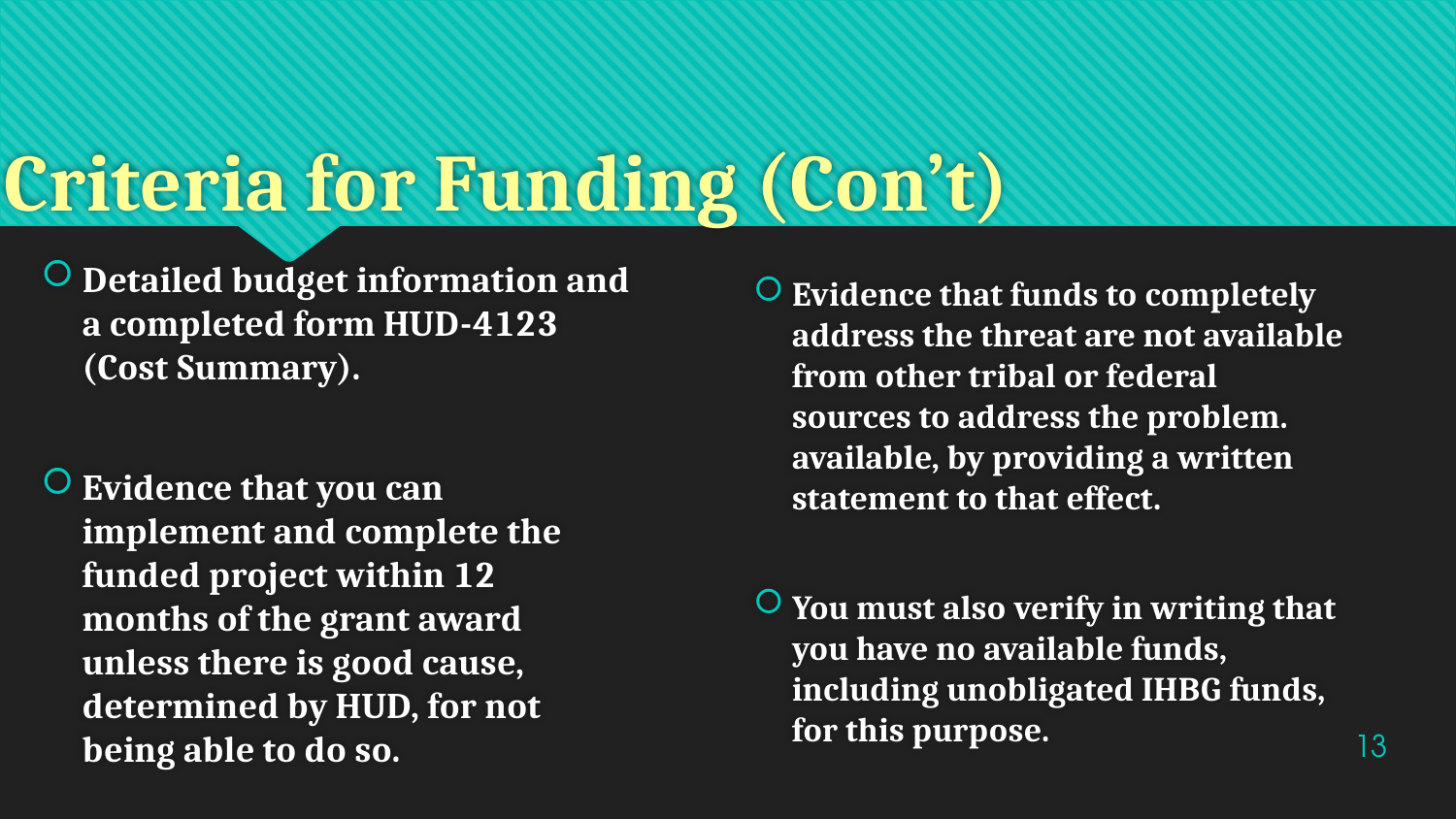

# Criteria for Funding (Con’t)
Detailed budget information and a completed form HUD-4123 (Cost Summary).

Evidence that you can implement and complete the funded project within 12 months of the grant award unless there is good cause, determined by HUD, for not being able to do so.

Evidence that funds to completely address the threat are not available from other tribal or federal sources to address the problem. available, by providing a written statement to that effect.

You must also verify in writing that you have no available funds, including unobligated IHBG funds, for this purpose.

13